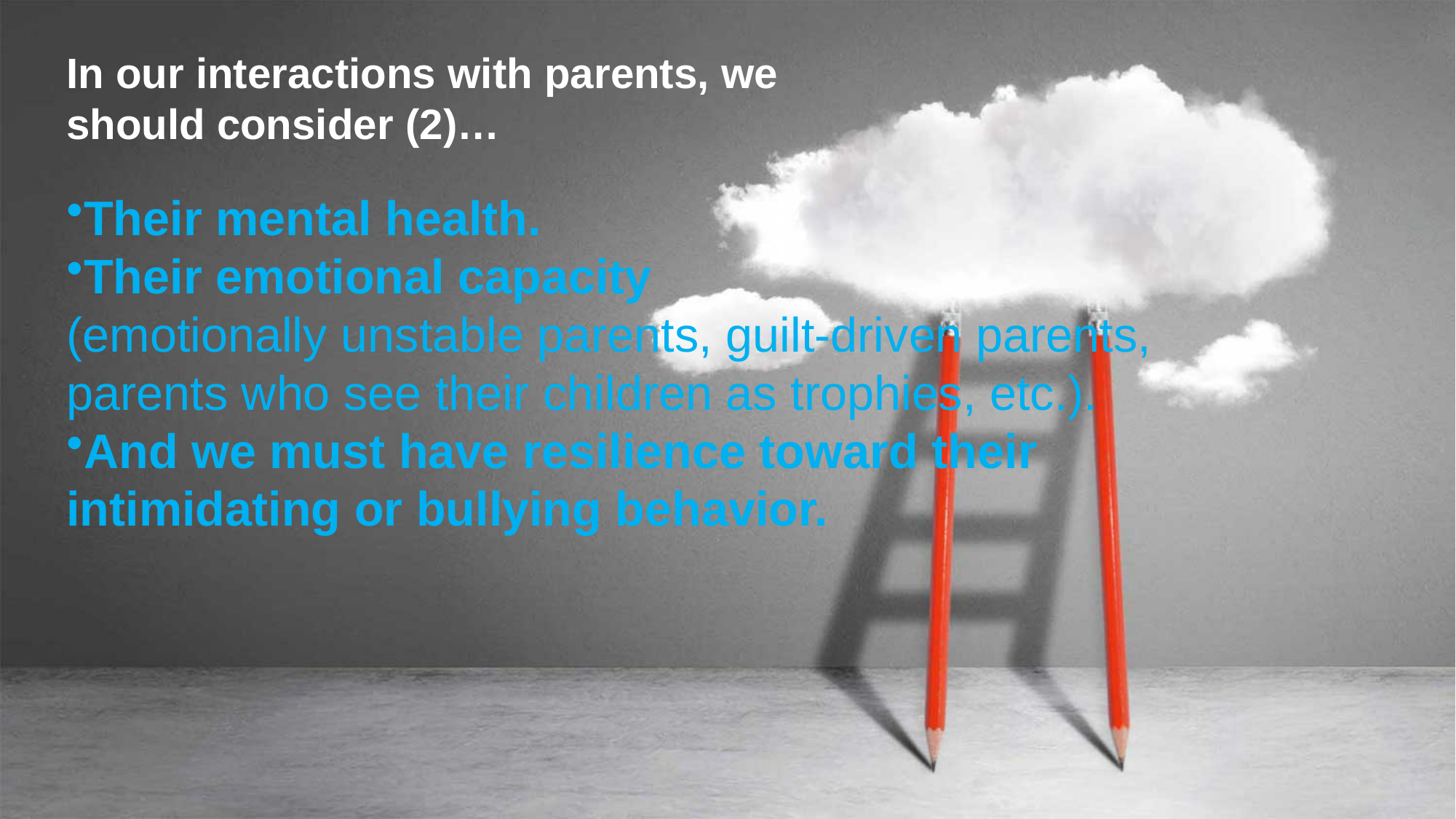

In our interactions with parents, we should consider (2)…

Their mental health.
Their emotional capacity
(emotionally unstable parents, guilt-driven parents, parents who see their children as trophies, etc.).
And we must have resilience toward their intimidating or bullying behavior.